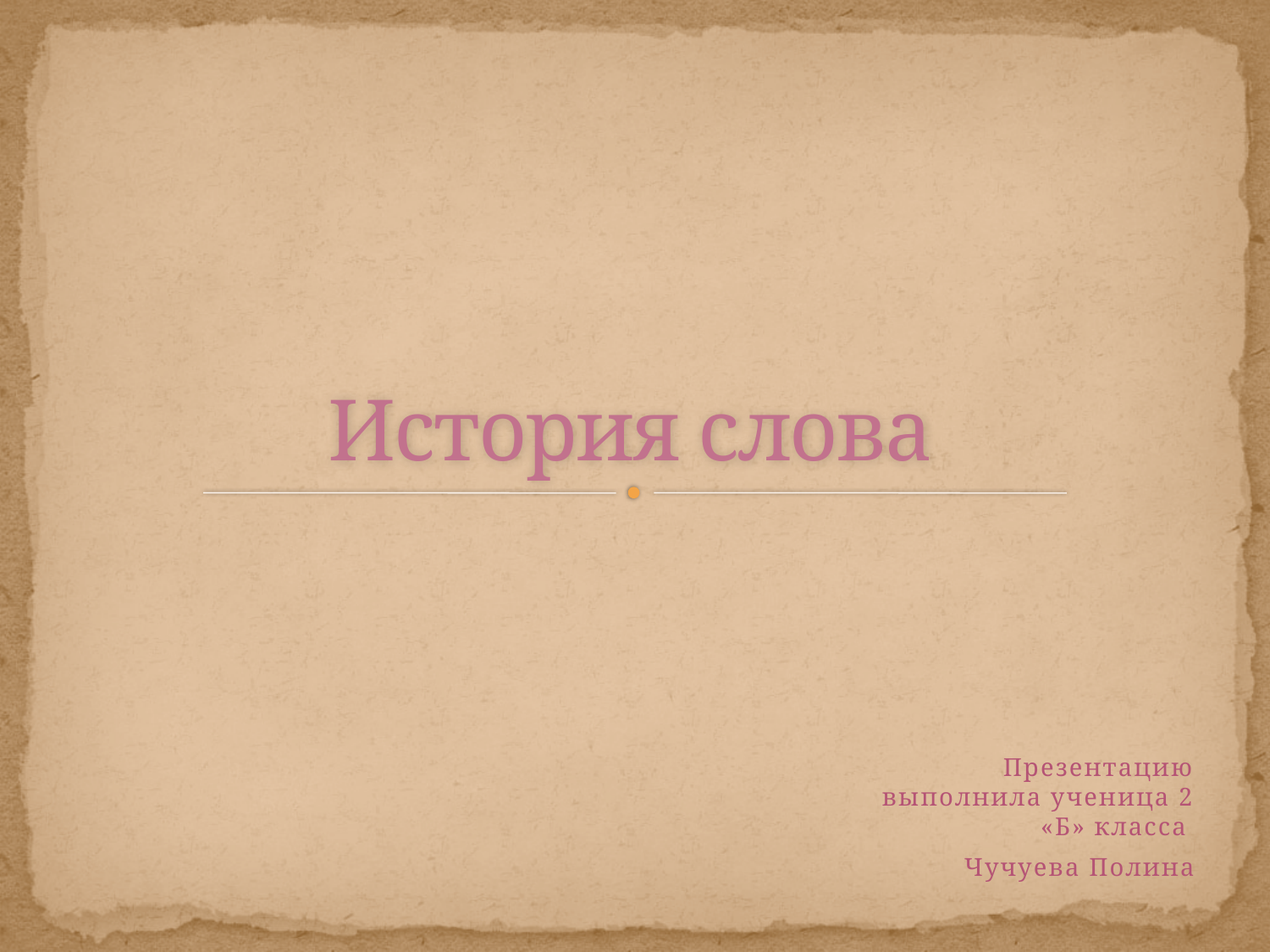

# История слова
Презентацию выполнила ученица 2 «Б» класса
Чучуева Полина